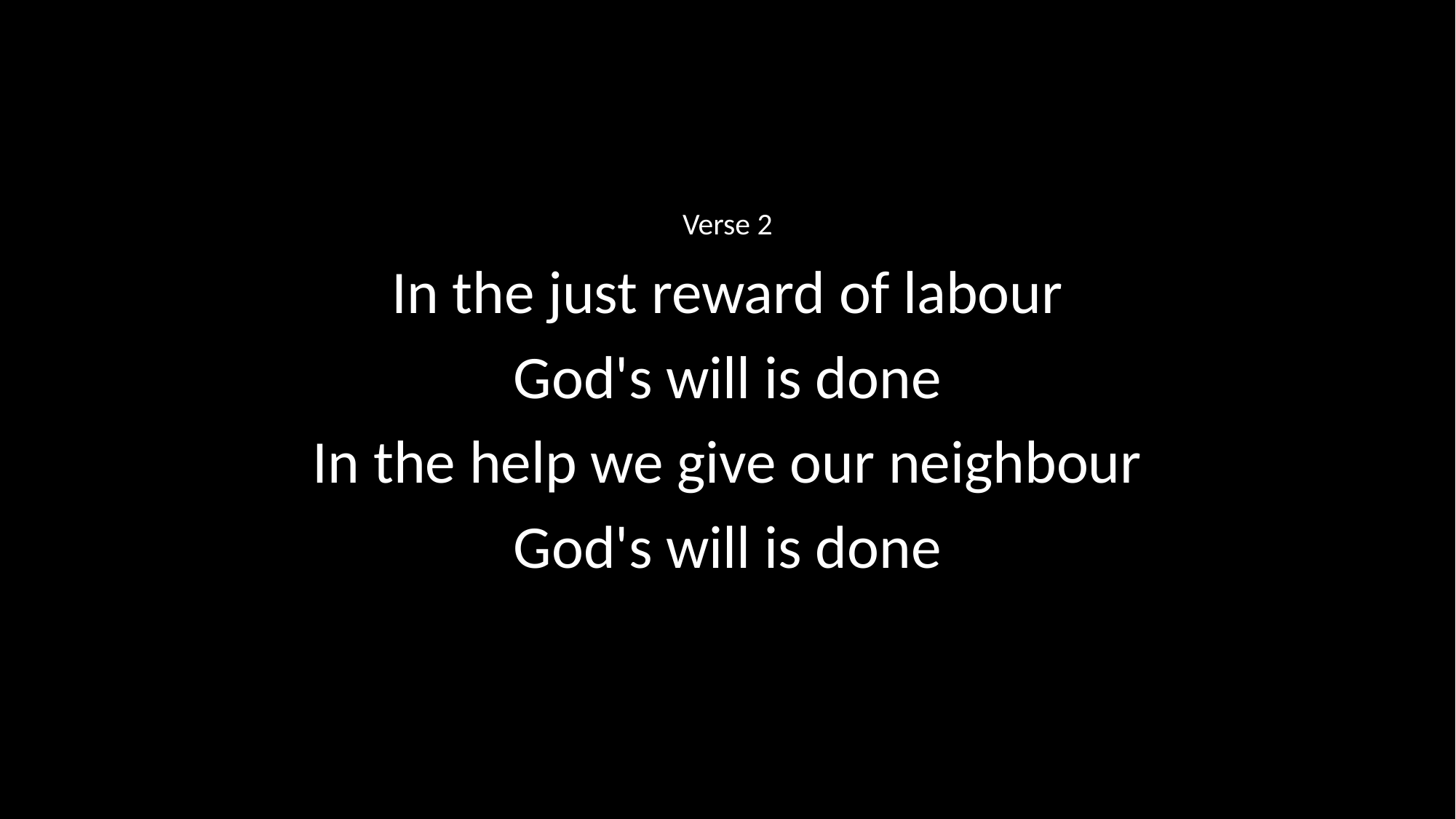

Verse 2
In the just reward of labour
God's will is done
In the help we give our neighbour
God's will is done